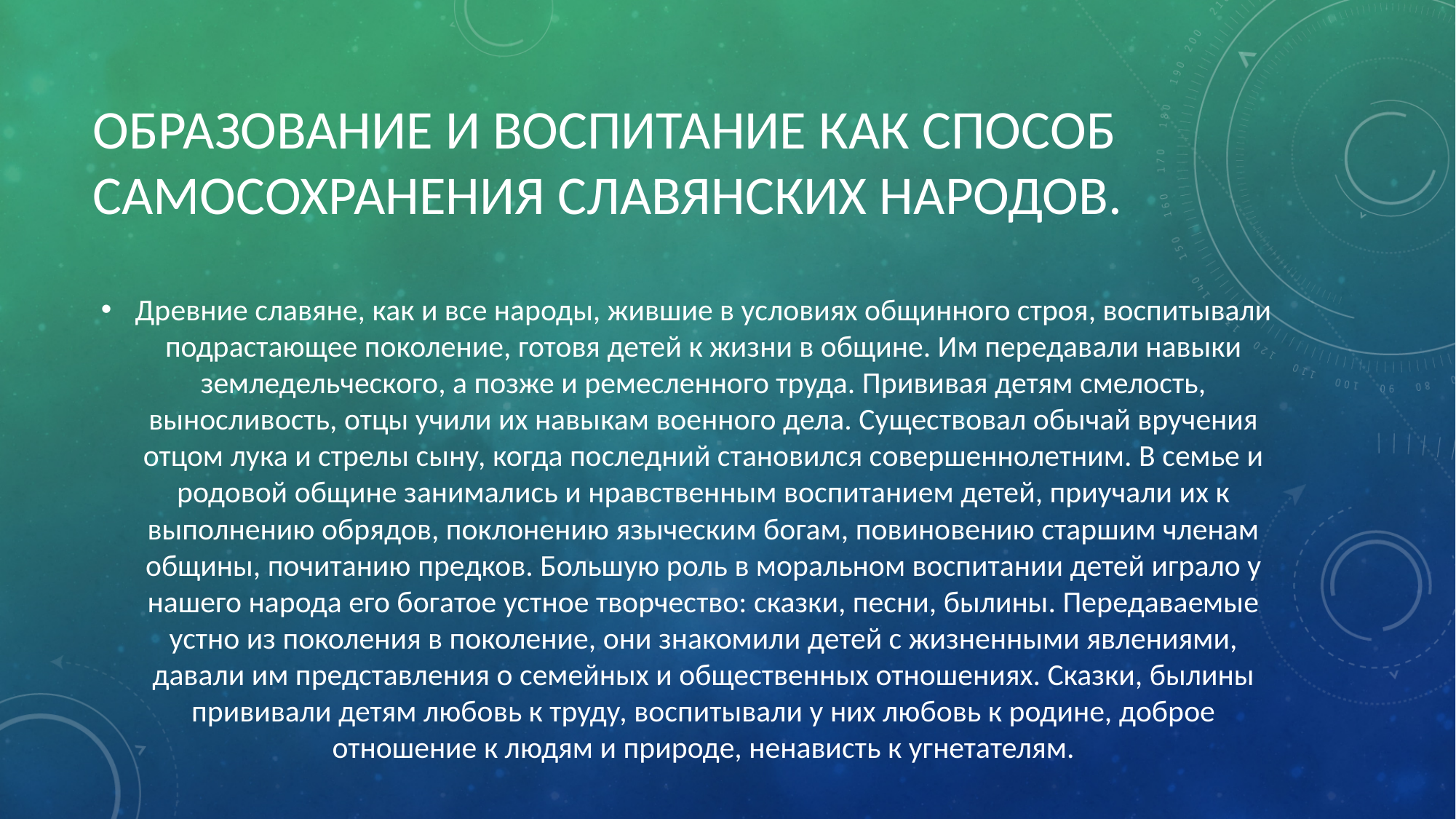

# Образование и воспитание как способ самосохранения славянских народов.
Древние славяне, как и все народы, жившие в условиях общинного строя, воспитывали подрастающее поколение, готовя детей к жизни в общине. Им передавали навыки земледельческого, а позже и ремесленного труда. Прививая детям смелость, выносливость, отцы учили их навыкам военного дела. Существовал обычай вручения отцом лука и стрелы сыну, когда последний становился совершеннолетним. В семье и родовой общине занимались и нравственным воспитанием детей, приучали их к выполнению обрядов, поклонению языческим богам, повиновению старшим членам общины, почитанию предков. Большую роль в моральном воспитании детей играло у нашего народа его богатое устное творчество: сказки, песни, былины. Передаваемые устно из поколения в поколение, они знакомили детей с жизненными явлениями, давали им представления о семейных и общественных отношениях. Сказки, былины прививали детям любовь к труду, воспитывали у них любовь к родине, доброе отношение к людям и природе, ненависть к угнетателям.